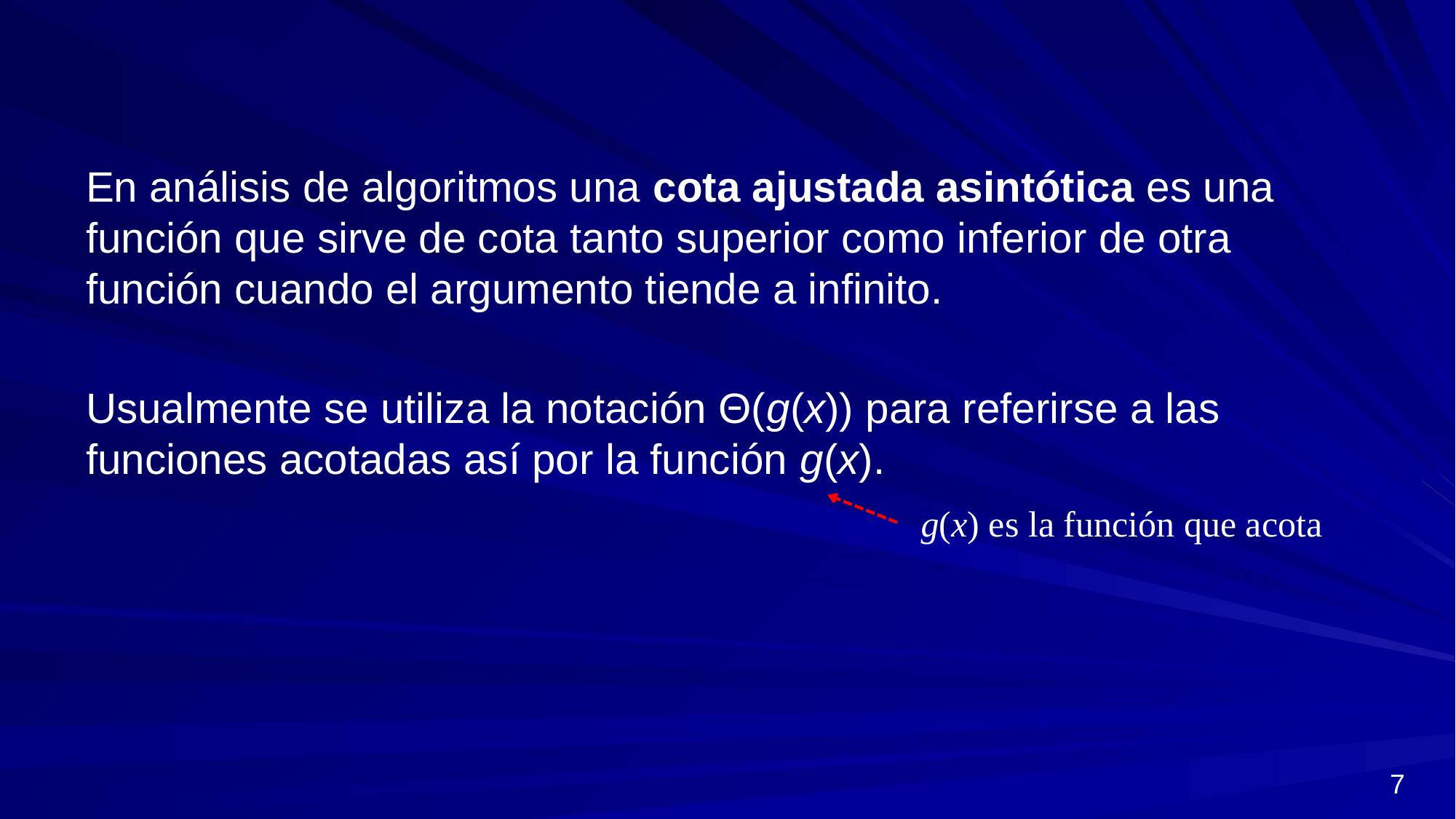

En análisis de algoritmos una cota ajustada asintótica es una función que sirve de cota tanto superior como inferior de otra función cuando el argumento tiende a infinito.

Usualmente se utiliza la notación Θ(g(x)) para referirse a las funciones acotadas así por la función g(x).
g(x) es la función que acota
7